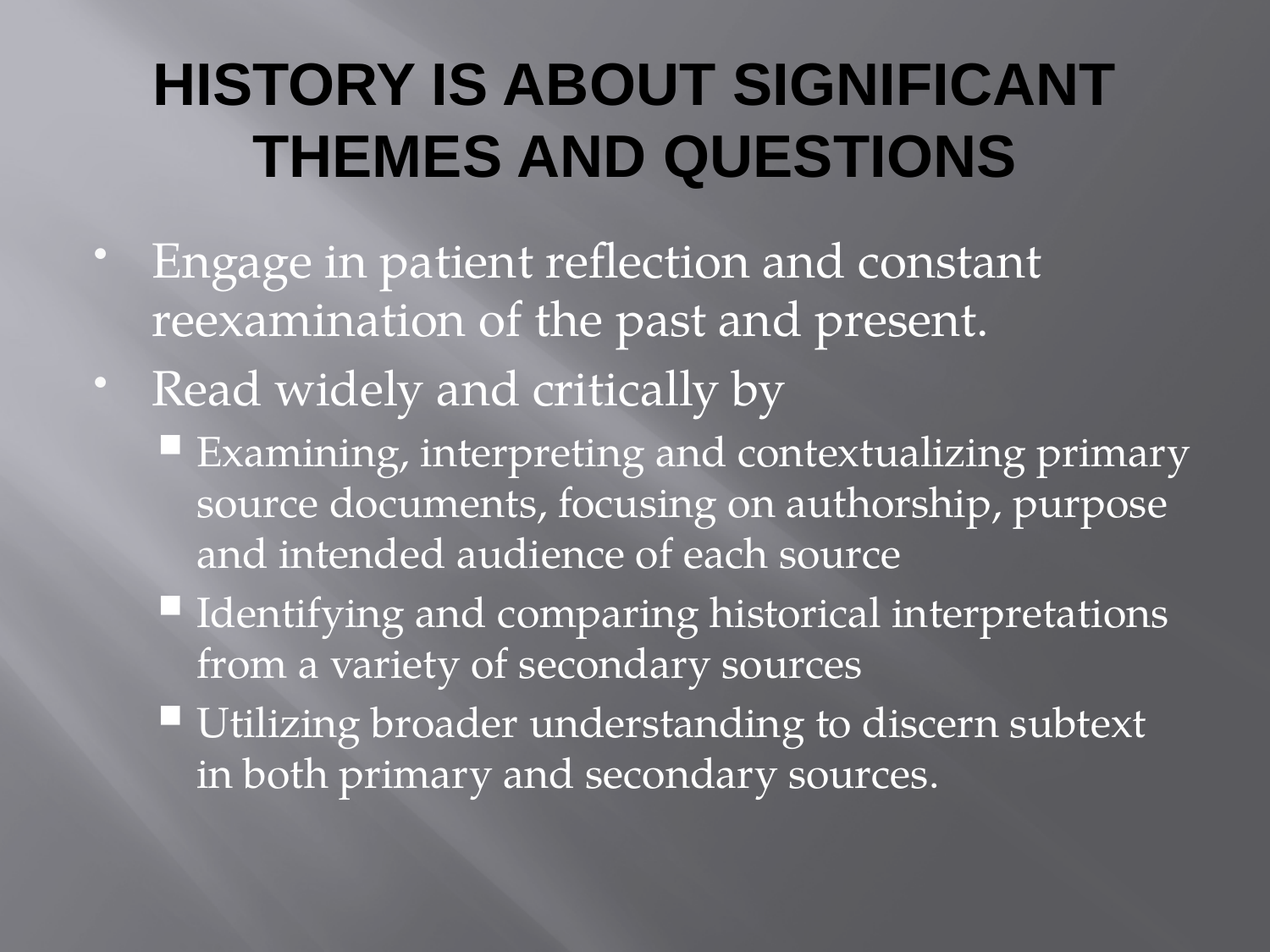

# HISTORY IS ABOUT SIGNIFICANT THEMES AND QUESTIONS
Engage in patient reflection and constant reexamination of the past and present.
Read widely and critically by
Examining, interpreting and contextualizing primary source documents, focusing on authorship, purpose and intended audience of each source
Identifying and comparing historical interpretations from a variety of secondary sources
Utilizing broader understanding to discern subtext in both primary and secondary sources.